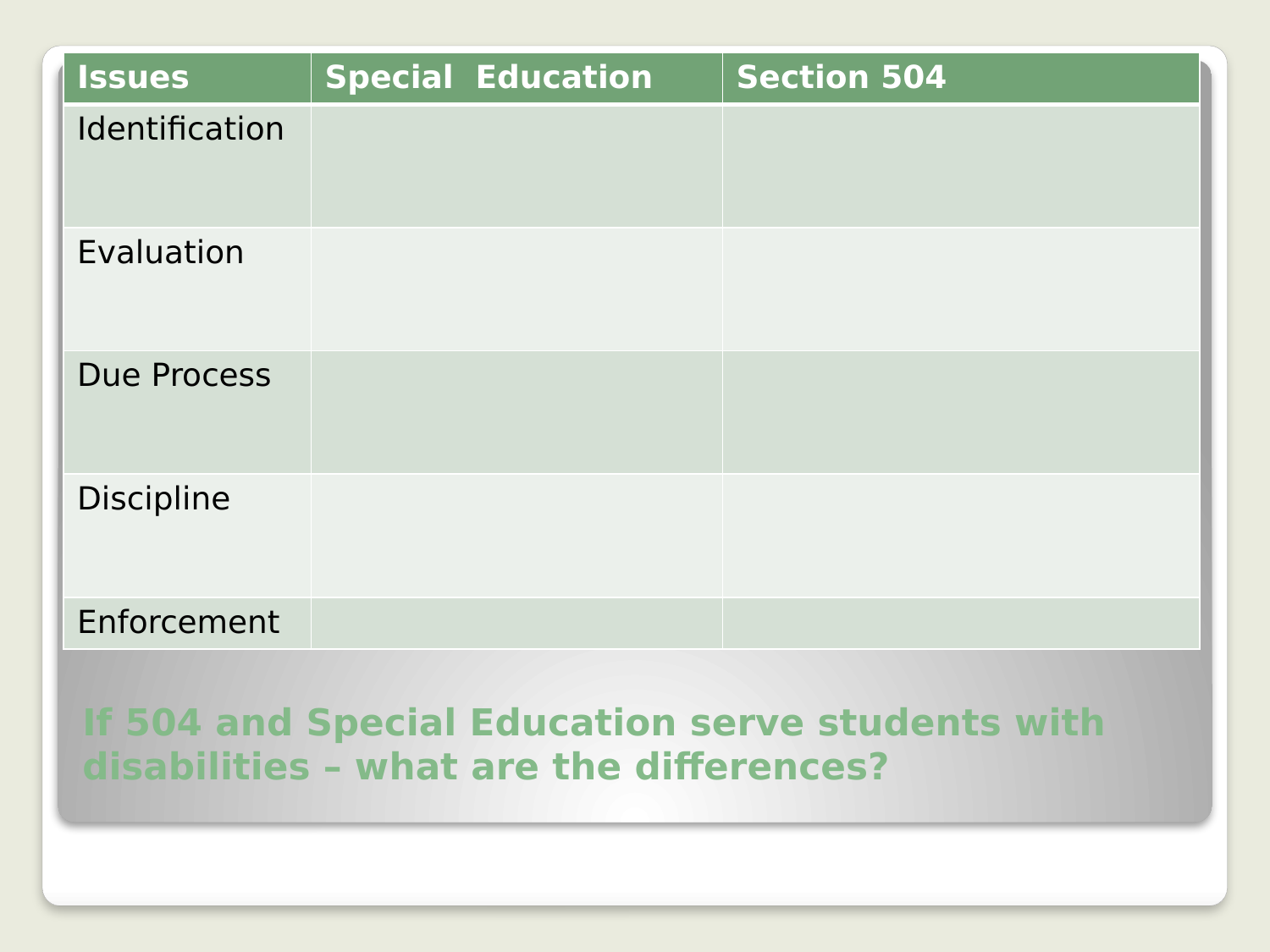

| Issues | Special Education | Section 504 |
| --- | --- | --- |
| Identification |  |  |
| Evaluation |  |  |
| Due Process |  |  |
| Discipline |  |  |
| Enforcement |  |  |
# If 504 and Special Education serve students with disabilities – what are the differences?